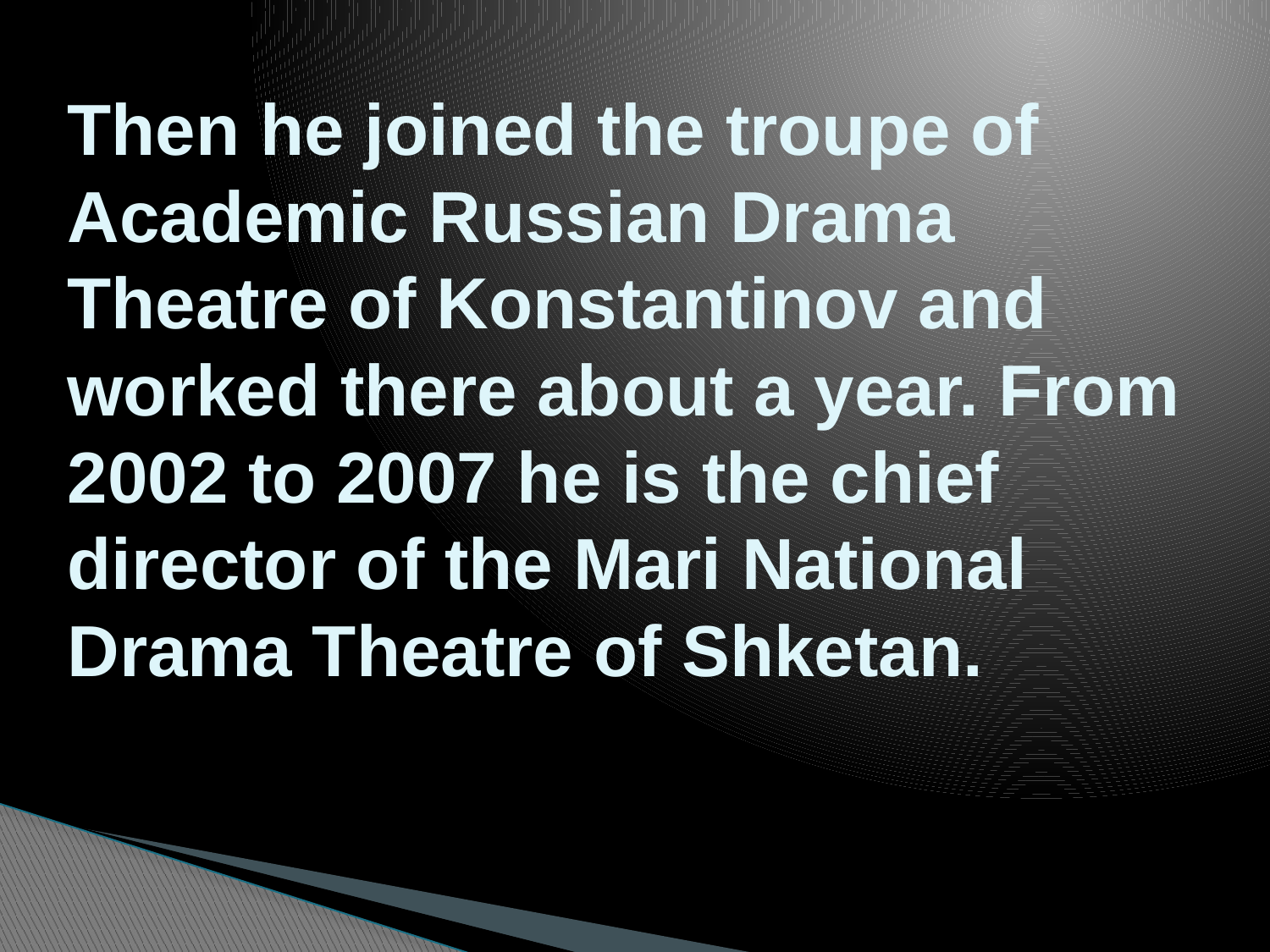

# Then he joined the troupe of Academic Russian Drama Theatre of Konstantinov and worked there about a year. From 2002 to 2007 he is the chief director of the Mari National Drama Theatre of Shketan.